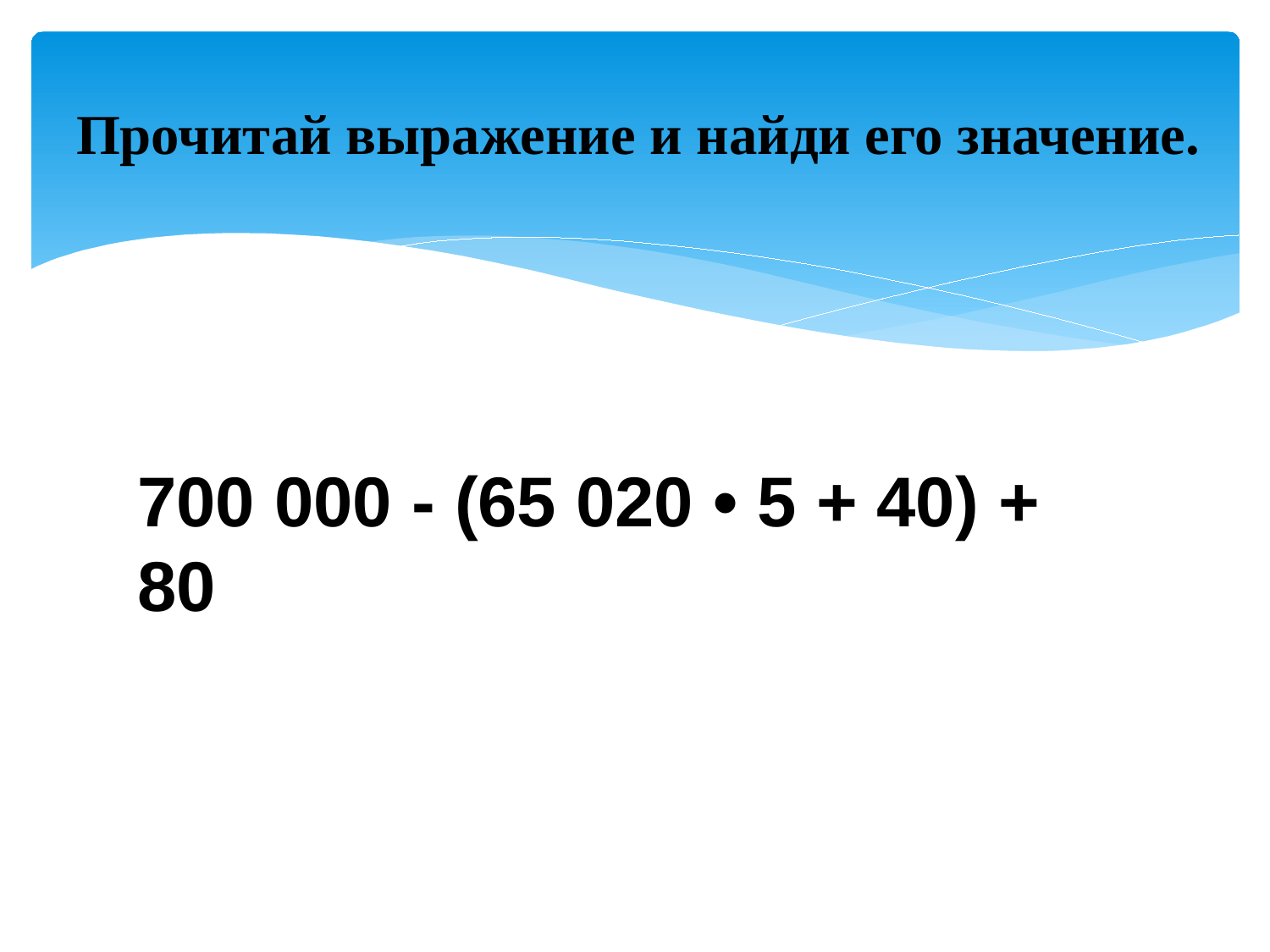

# Прочитай выражение и найди его значение.
700 000 - (65 020 • 5 + 40) + 80